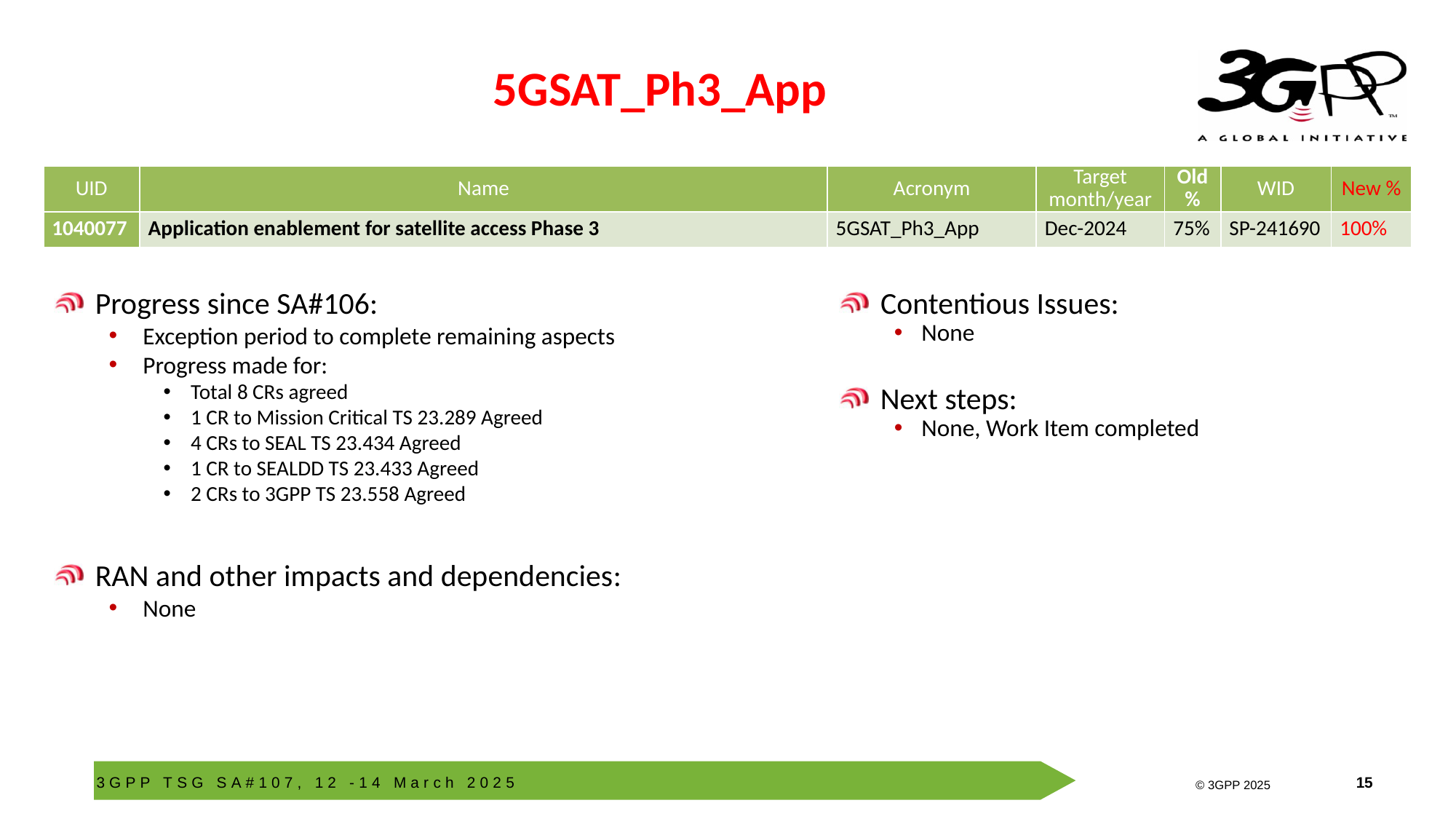

# 5GSAT_Ph3_App
| UID | Name | Acronym | Target month/year | Old % | WID | New % |
| --- | --- | --- | --- | --- | --- | --- |
| 1040077 | Application enablement for satellite access Phase 3 | 5GSAT\_Ph3\_App | Dec-2024 | 75% | SP-241690 | 100% |
Progress since SA#106:
Exception period to complete remaining aspects
Progress made for:
Total 8 CRs agreed
1 CR to Mission Critical TS 23.289 Agreed
4 CRs to SEAL TS 23.434 Agreed
1 CR to SEALDD TS 23.433 Agreed
2 CRs to 3GPP TS 23.558 Agreed

RAN and other impacts and dependencies:
None

Contentious Issues:
None

Next steps:
None, Work Item completed